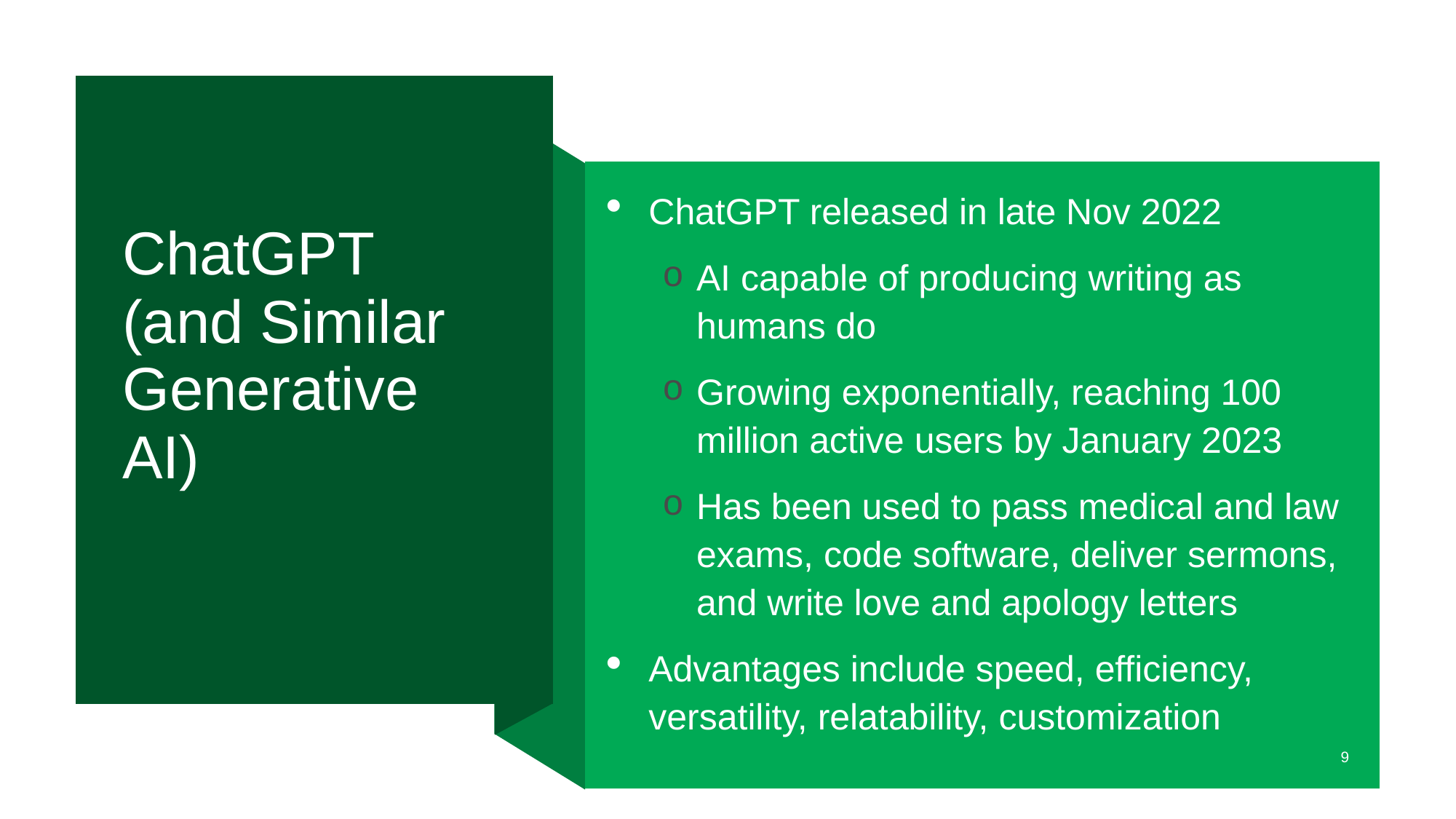

# ChatGPT (and Similar Generative AI)

ChatGPT released in late Nov 2022
AI capable of producing writing as humans do
Growing exponentially, reaching 100 million active users by January 2023
Has been used to pass medical and law exams, code software, deliver sermons, and write love and apology letters
Advantages include speed, efficiency, versatility, relatability, customization

9